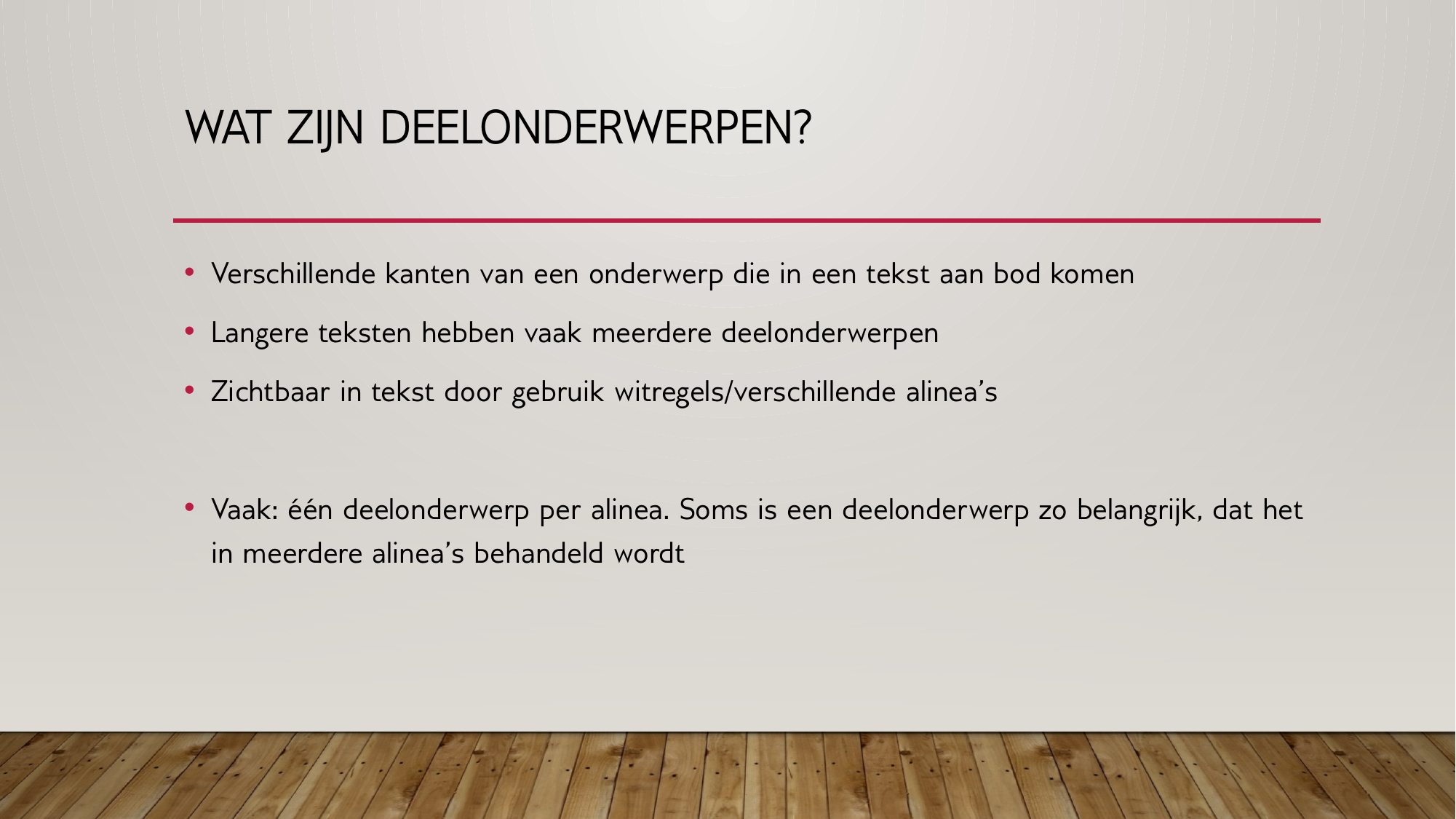

# Wat zijn deelonderwerpen?
Verschillende kanten van een onderwerp die in een tekst aan bod komen
Langere teksten hebben vaak meerdere deelonderwerpen
Zichtbaar in tekst door gebruik witregels/verschillende alinea’s

Vaak: één deelonderwerp per alinea. Soms is een deelonderwerp zo belangrijk, dat het in meerdere alinea’s behandeld wordt